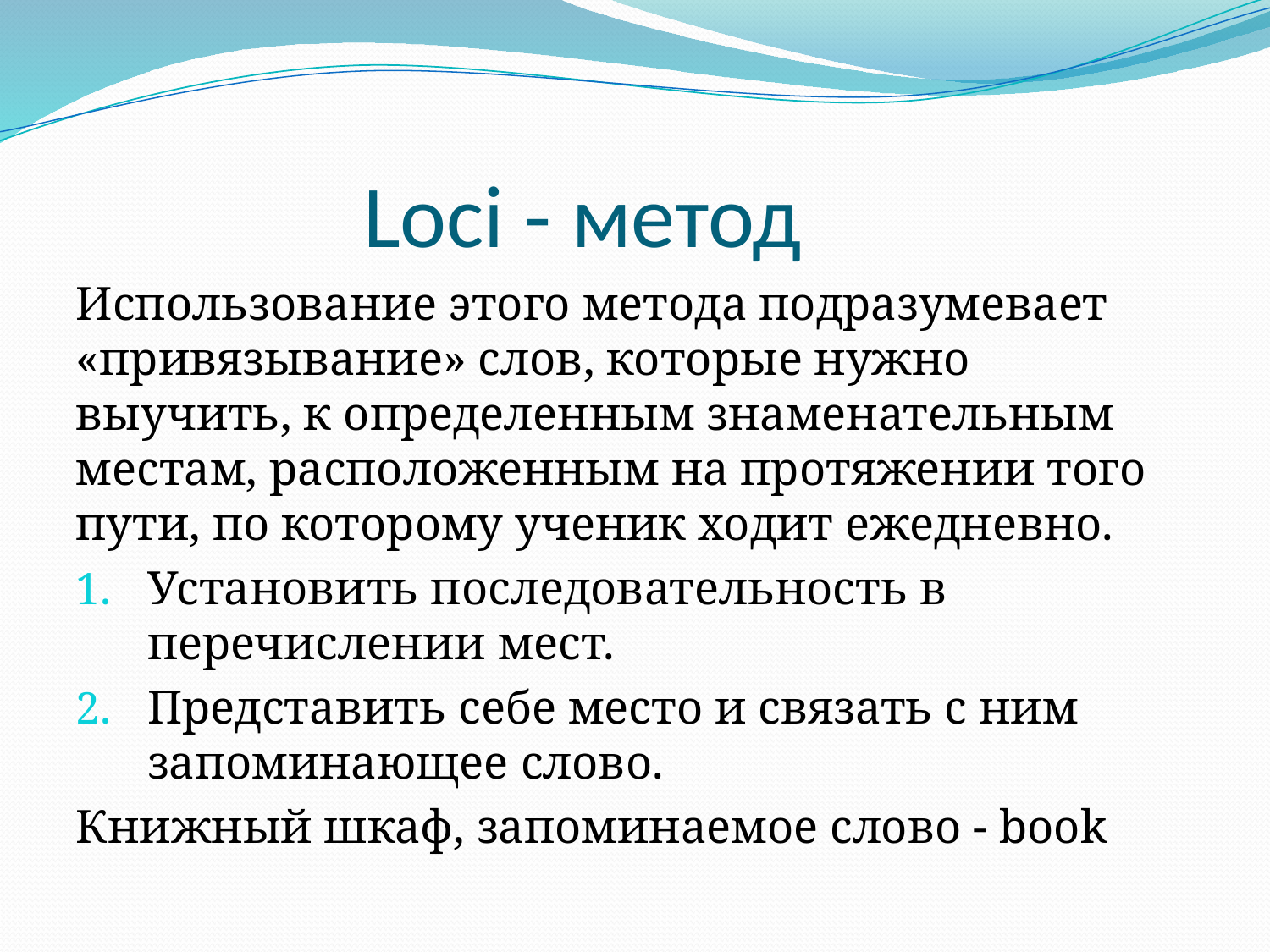

# Loci - метод
Использование этого метода подразумевает «привязывание» слов, которые нужно выучить, к определенным знаменательным местам, расположенным на протяжении того пути, по которому ученик ходит ежедневно.
Установить последовательность в перечислении мест.
Представить себе место и связать с ним запоминающее слово.
Книжный шкаф, запоминаемое слово - book